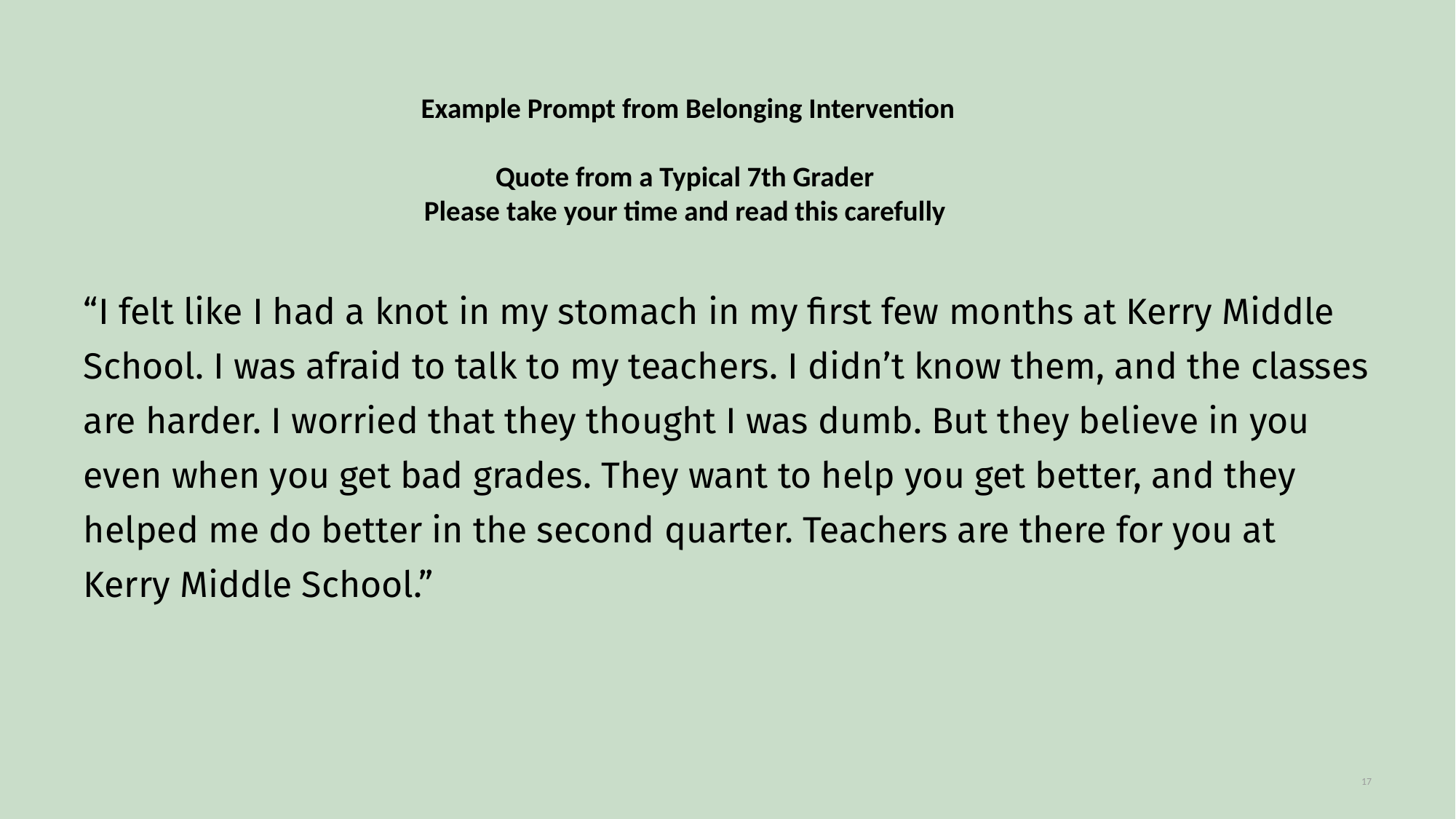

# Example Prompt from Belonging Intervention Quote from a Typical 7th Grader Please take your time and read this carefully
“I felt like I had a knot in my stomach in my first few months at Kerry Middle School. I was afraid to talk to my teachers. I didn’t know them, and the classes are harder. I worried that they thought I was dumb. But they believe in you even when you get bad grades. They want to help you get better, and they helped me do better in the second quarter. Teachers are there for you at Kerry Middle School.”
17